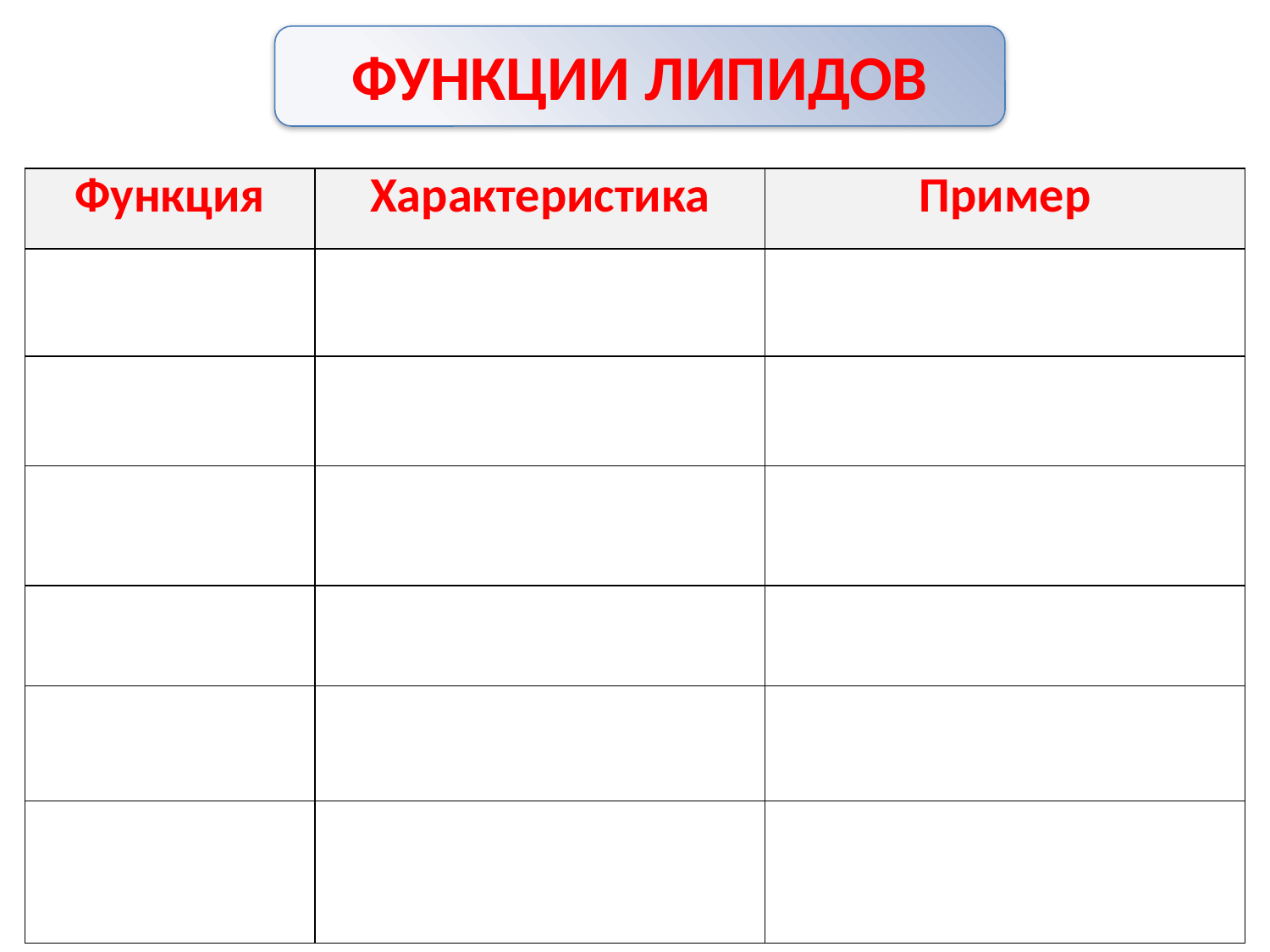

ФУНКЦИИ ЛИПИДОВ
| Функция | Характеристика | Пример |
| --- | --- | --- |
|  |  |  |
|  |  |  |
|  |  |  |
|  |  |  |
|  |  |  |
|  |  |  |